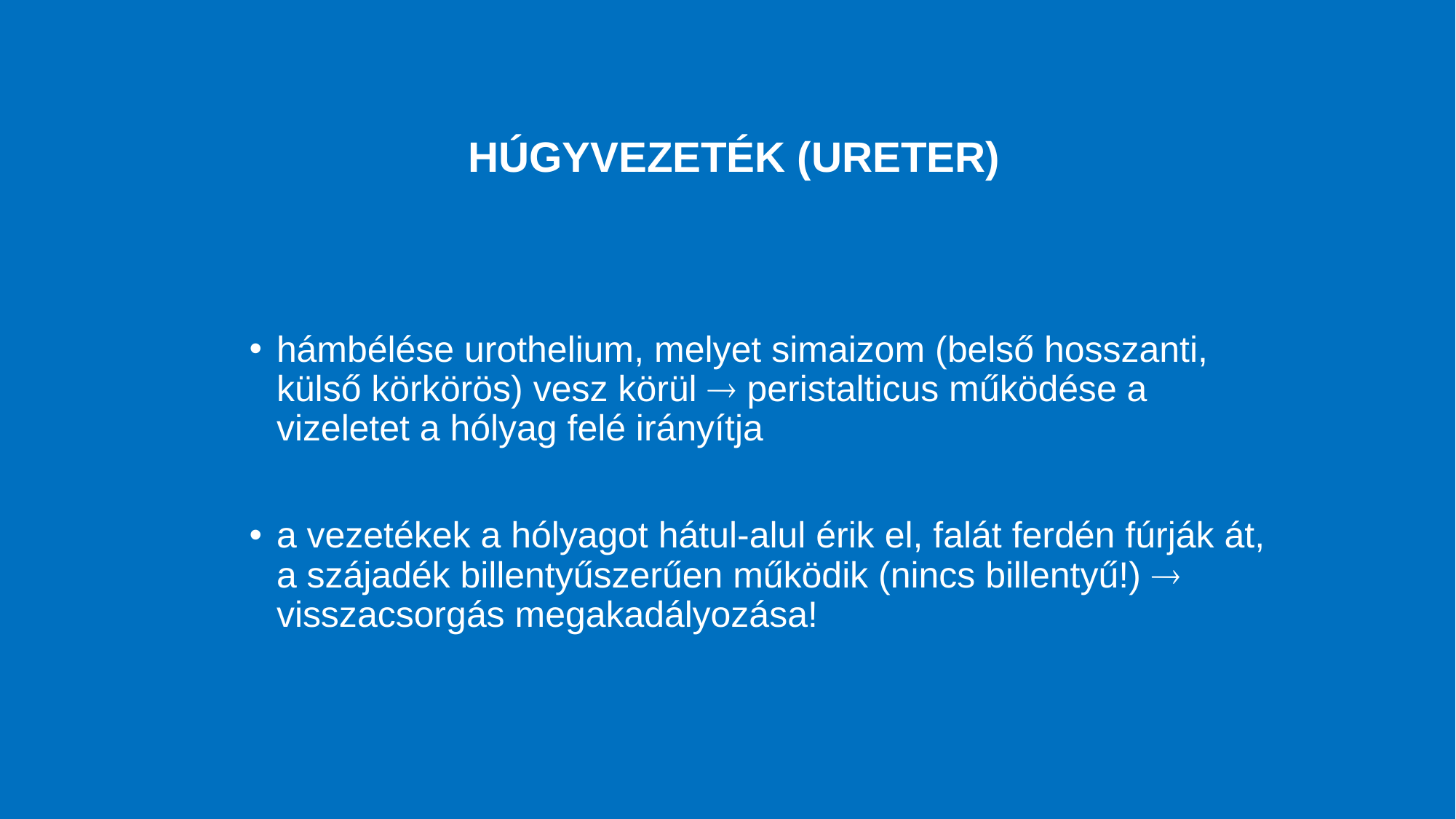

# Húgyvezeték (ureter)

hámbélése urothelium, melyet simaizom (belső hosszanti, külső körkörös) vesz körül → peristalticus működése a vizeletet a hólyag felé irányítja

a vezetékek a hólyagot hátul-alul érik el, falát ferdén fúrják át, a szájadék billentyűszerűen működik (nincs billentyű!) → visszacsorgás megakadályozása!